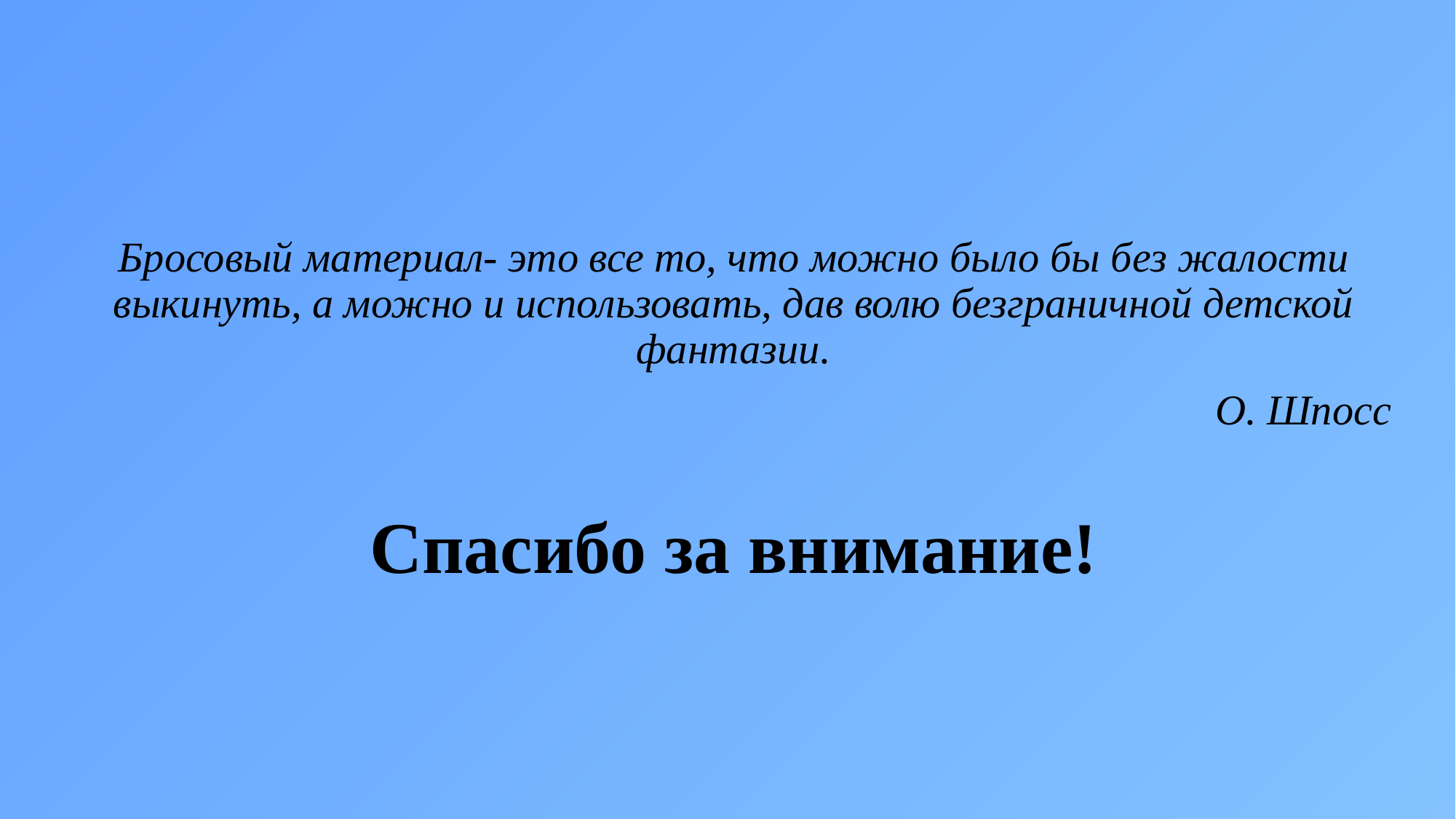

Бросовый материал- это все то, что можно было бы без жалости выкинуть, а можно и использовать, дав волю безграничной детской фантазии.
О. Шпосс

Спасибо за внимание!